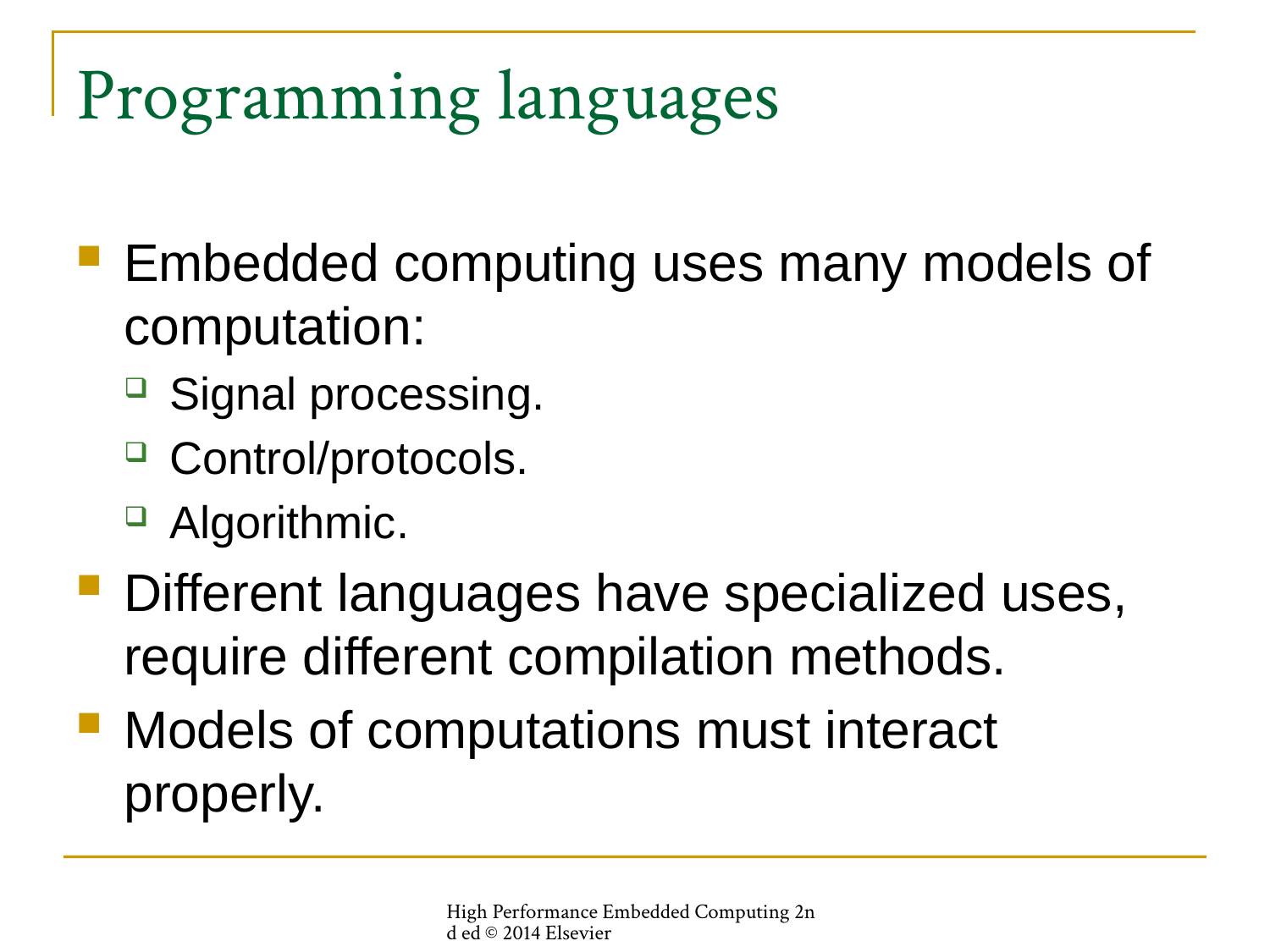

# Programming languages
Embedded computing uses many models of computation:
Signal processing.
Control/protocols.
Algorithmic.
Different languages have specialized uses, require different compilation methods.
Models of computations must interact properly.
High Performance Embedded Computing 2nd ed © 2014 Elsevier